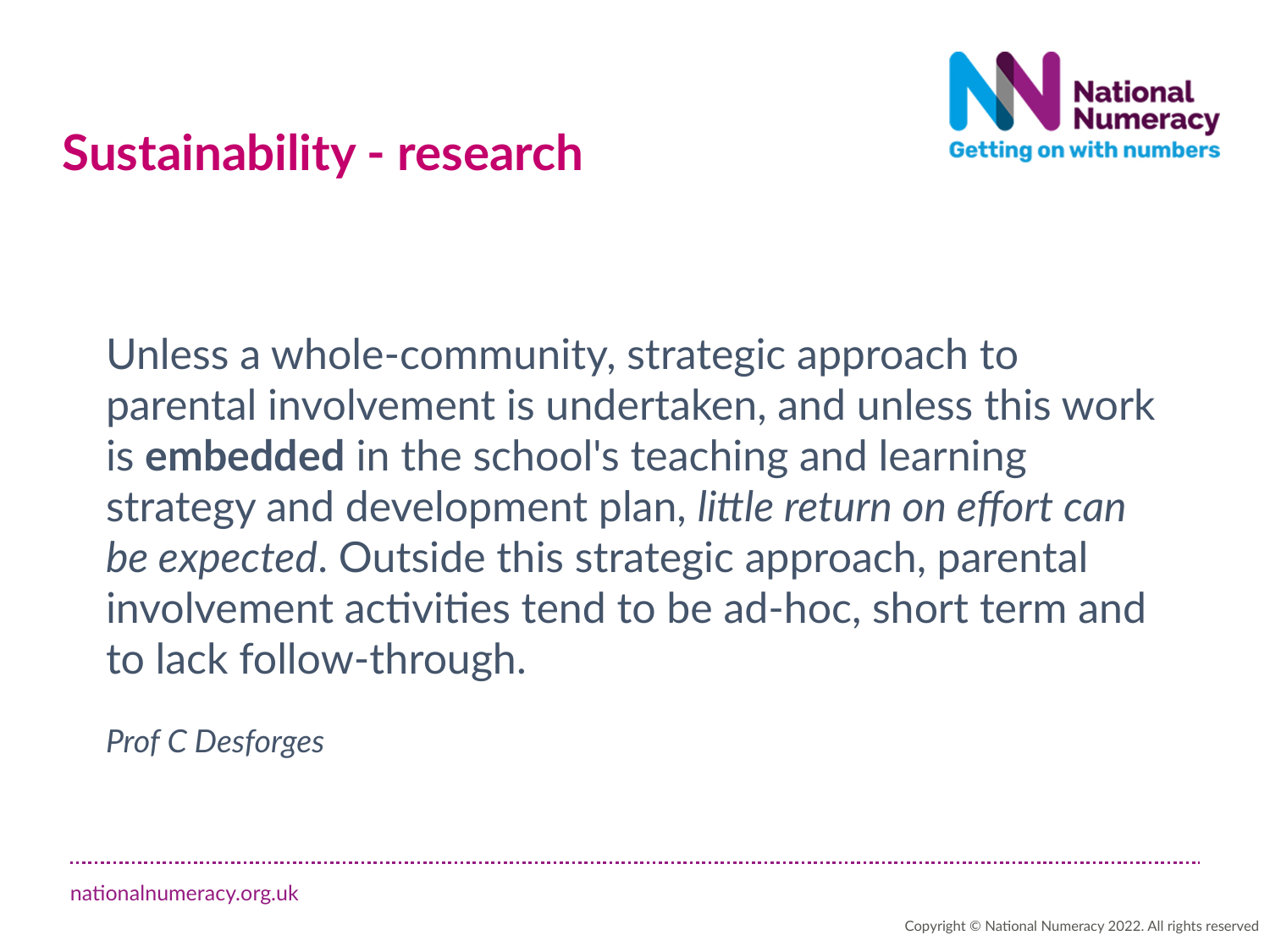

Sustainability - research

Unless a whole-community, strategic approach to parental involvement is undertaken, and unless this work is embedded in the school's teaching and learning strategy and development plan, little return on effort can be expected. Outside this strategic approach, parental involvement activities tend to be ad-hoc, short term and to lack follow-through.

Prof C Desforges

Copyright © National Numeracy 2022. All rights reserved